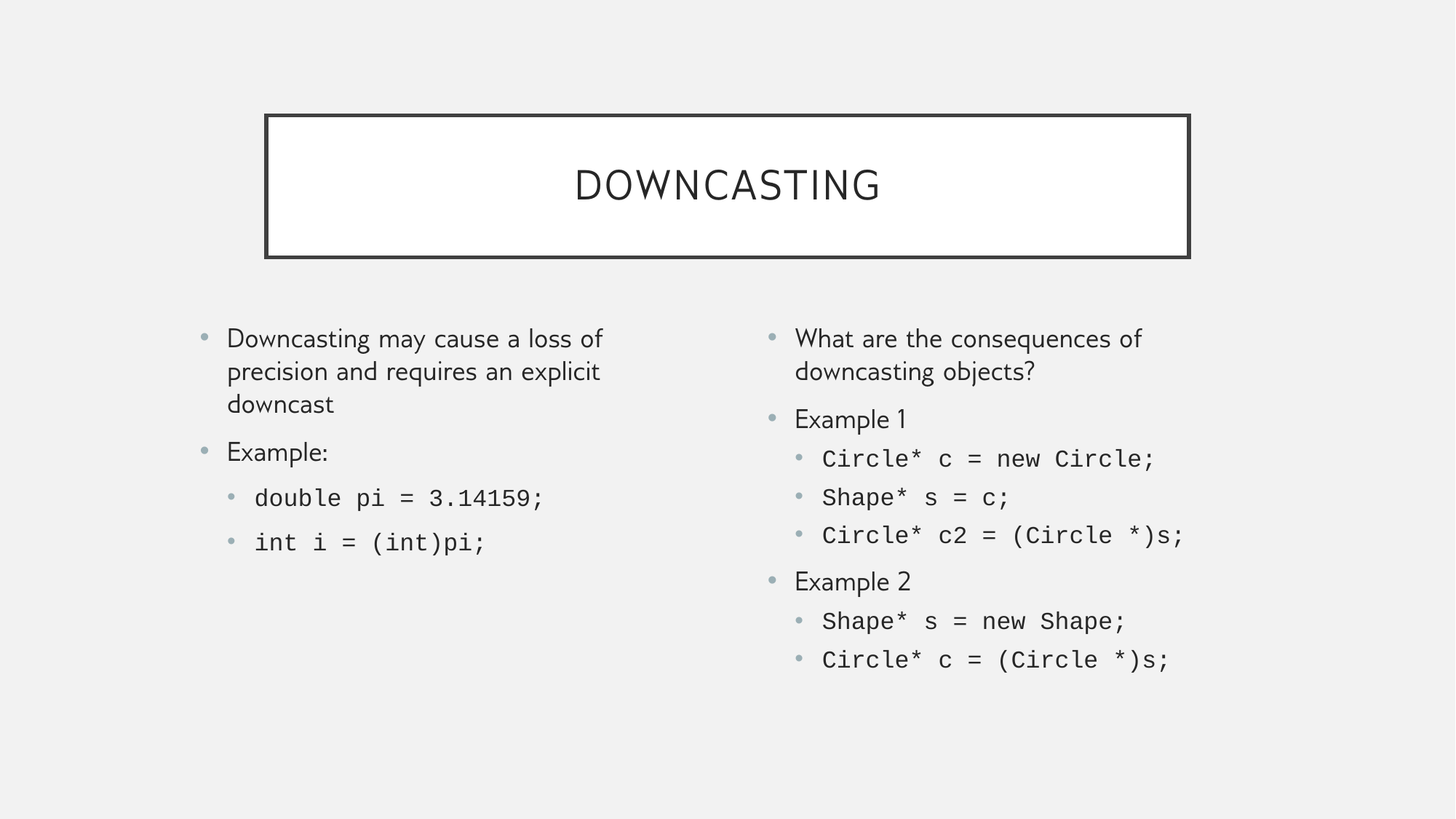

# Downcasting
What are the consequences of downcasting objects?
Example 1
Circle* c = new Circle;
Shape* s = c;
Circle* c2 = (Circle *)s;
Example 2
Shape* s = new Shape;
Circle* c = (Circle *)s;
Downcasting may cause a loss of precision and requires an explicit downcast
Example:
double pi = 3.14159;
int i = (int)pi;